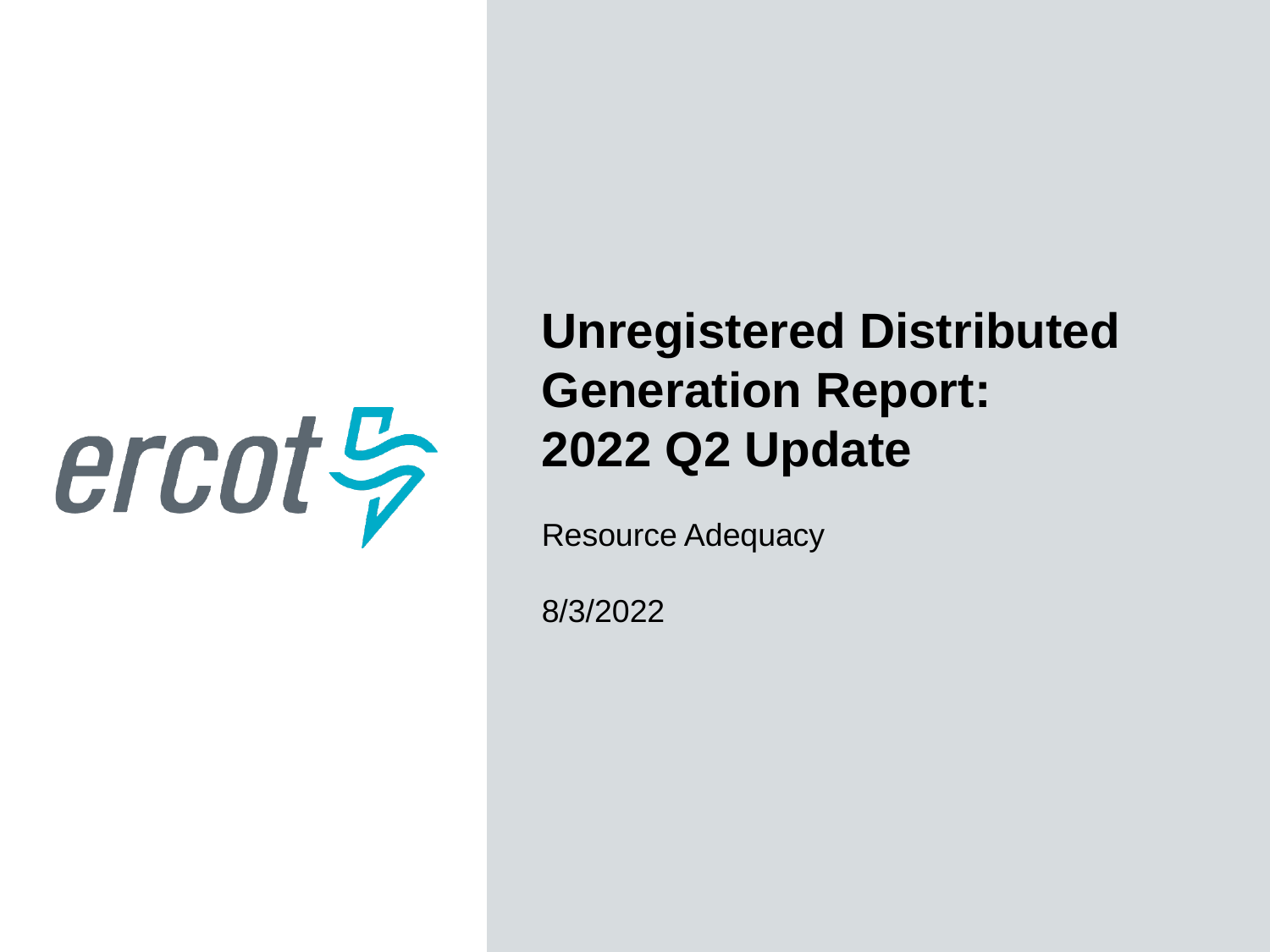

Unregistered Distributed Generation Report:
2022 Q2 Update

Resource Adequacy

8/3/2022